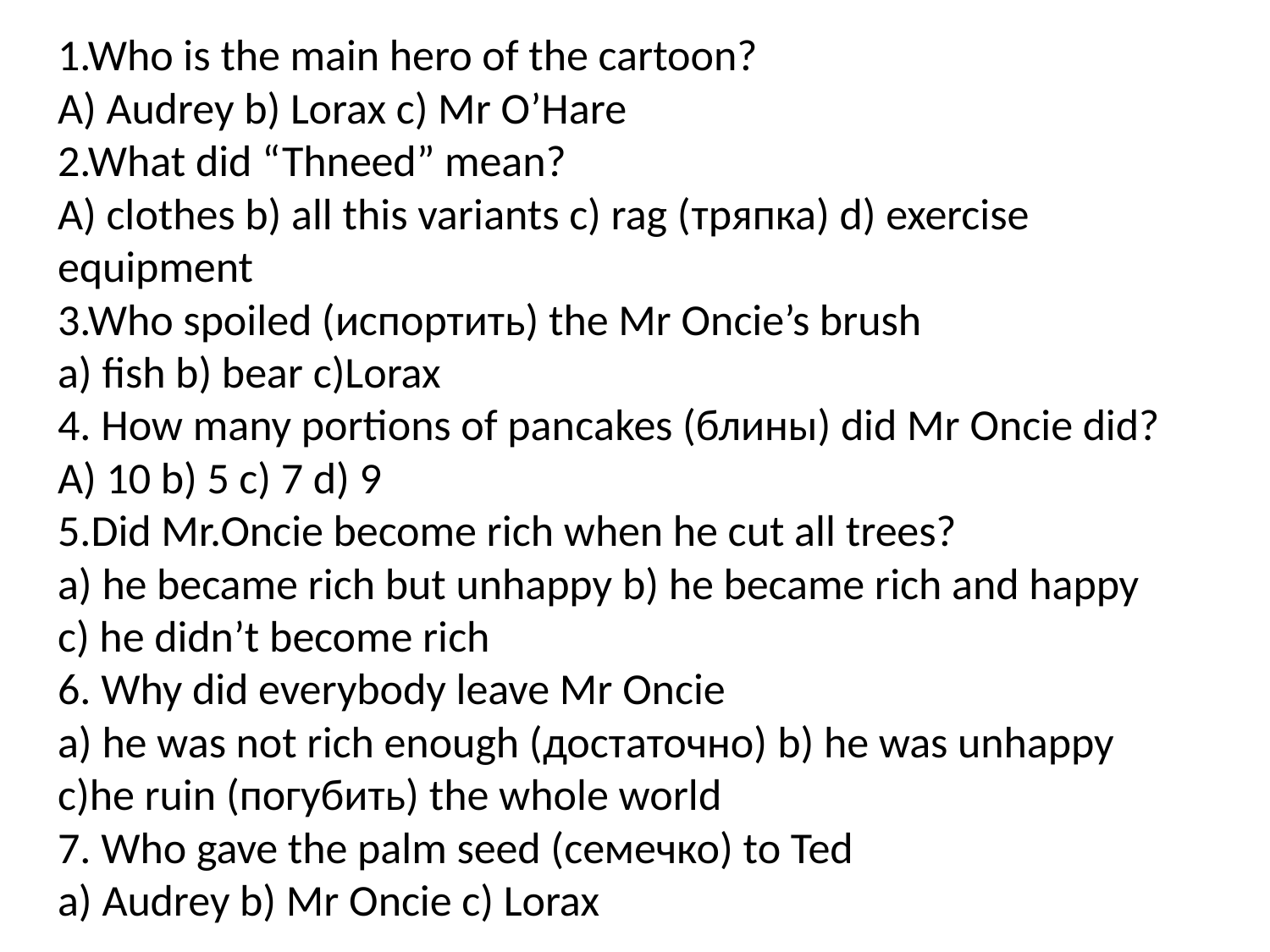

# 1.Who is the main hero of the cartoon? A) Audrey b) Lorax c) Mr O’Hare 2.What did “Thneed” mean? A) clothes b) all this variants c) rag (тряпка) d) exercise equipment 3.Who spoiled (испортить) the Mr Oncie’s brush a) fish b) bear c)Lorax 4. How many portions of panсаkes (блины) did Mr Oncie did? A) 10 b) 5 c) 7 d) 9 5.Did Mr.Oncie become rich when he cut all trees? a) he became rich but unhappy b) he became rich and happy c) he didn’t become rich 6. Why did everybody leave Mr Oncie a) he was not rich enough (достаточно) b) he was unhappy c)he ruin (погубить) the whole world 7. Who gave the palm seed (семeчко) to Ted a) Audrey b) Mr Oncie c) Lorax